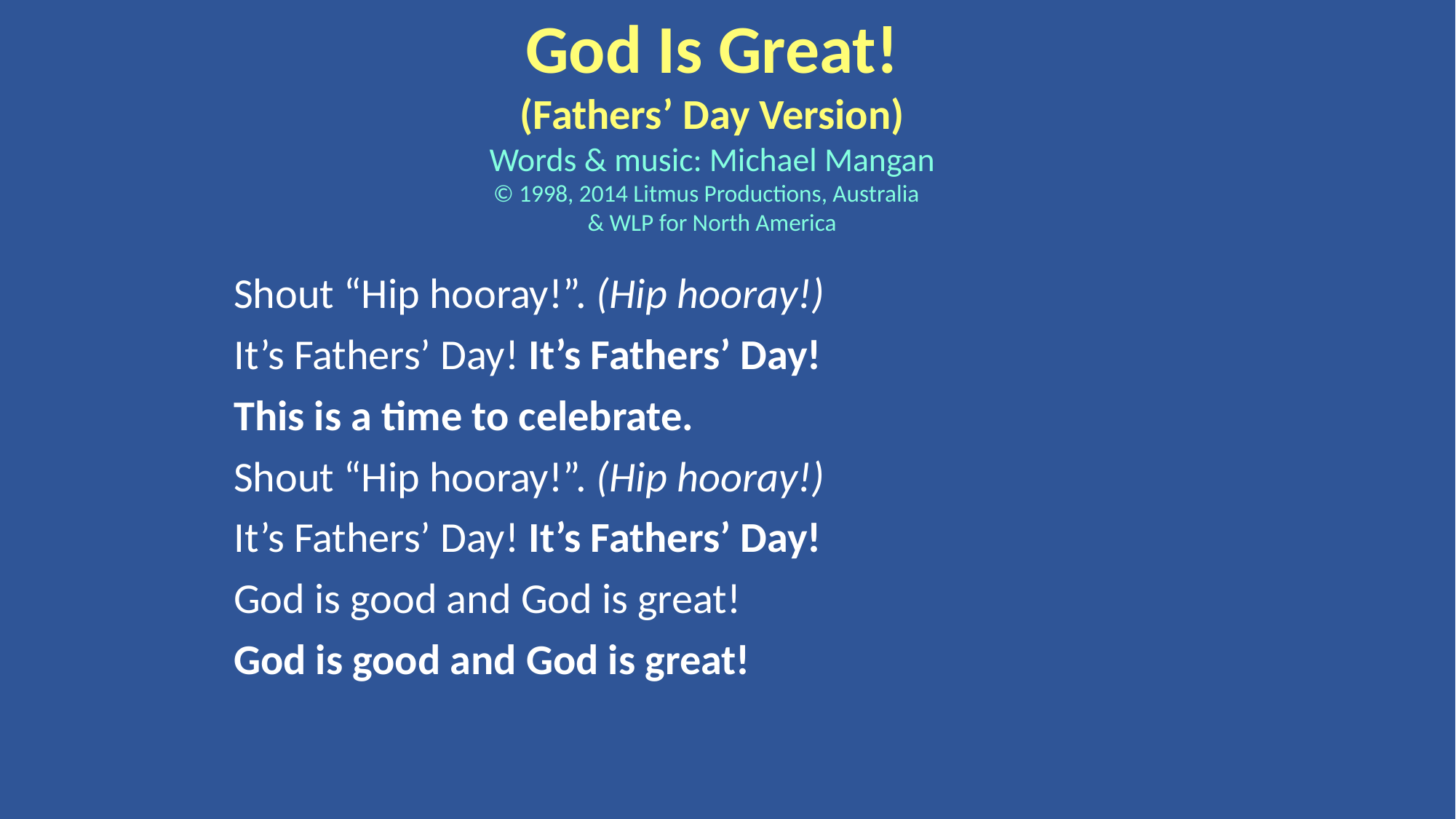

God Is Great!
(Fathers’ Day Version)
Words & music: Michael Mangan
© 1998, 2014 Litmus Productions, Australia
& WLP for North America
Shout “Hip hooray!”. (Hip hooray!)
It’s Fathers’ Day! It’s Fathers’ Day!
This is a time to celebrate.
Shout “Hip hooray!”. (Hip hooray!)
It’s Fathers’ Day! It’s Fathers’ Day!
God is good and God is great!
God is good and God is great!